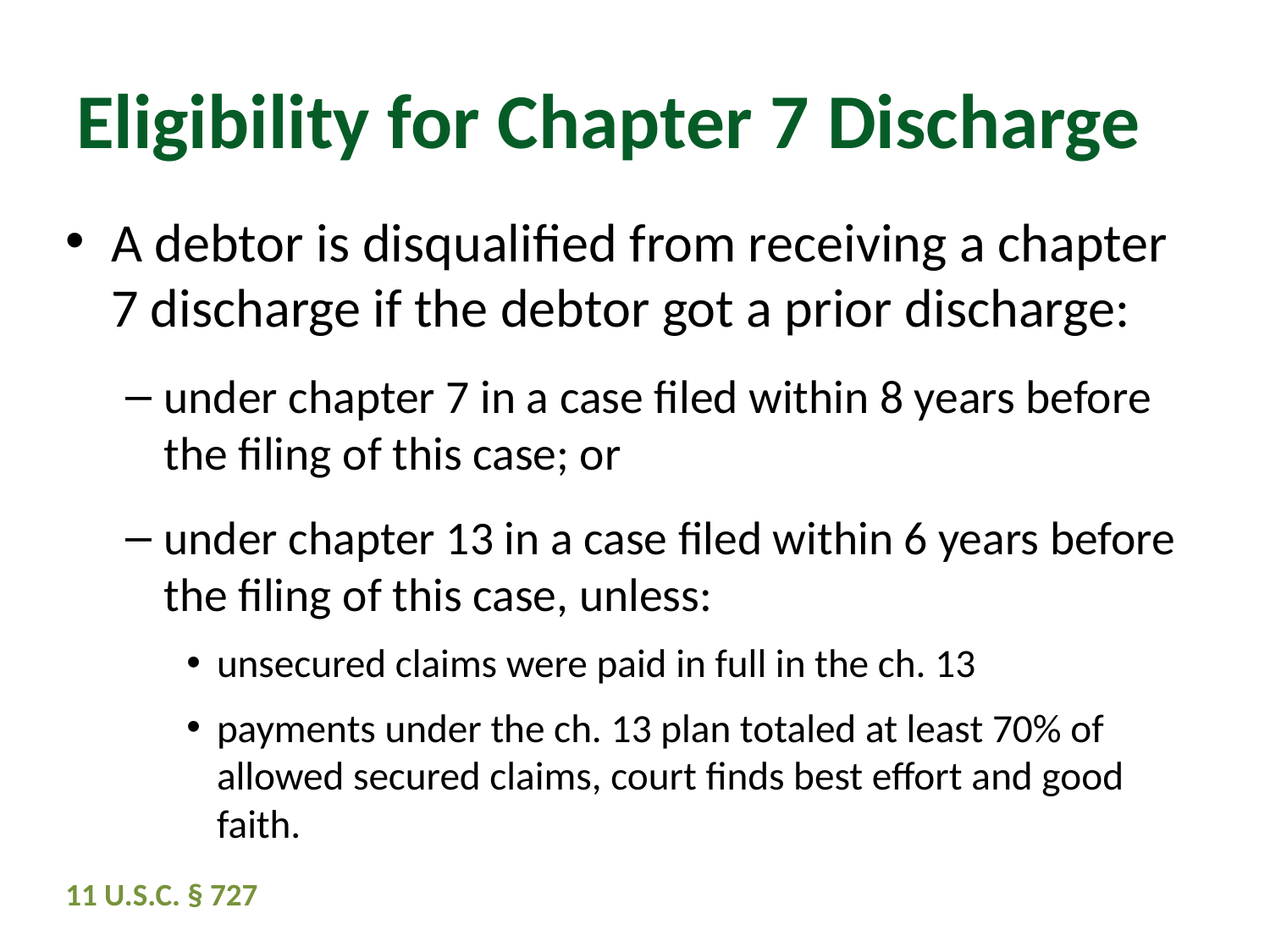

# Eligibility for Chapter 7 Discharge
A debtor is disqualified from receiving a chapter 7 discharge if the debtor got a prior discharge:
under chapter 7 in a case filed within 8 years before the filing of this case; or
under chapter 13 in a case filed within 6 years before the filing of this case, unless:
unsecured claims were paid in full in the ch. 13
payments under the ch. 13 plan totaled at least 70% of allowed secured claims, court finds best effort and good faith.
11 U.S.C. § 727